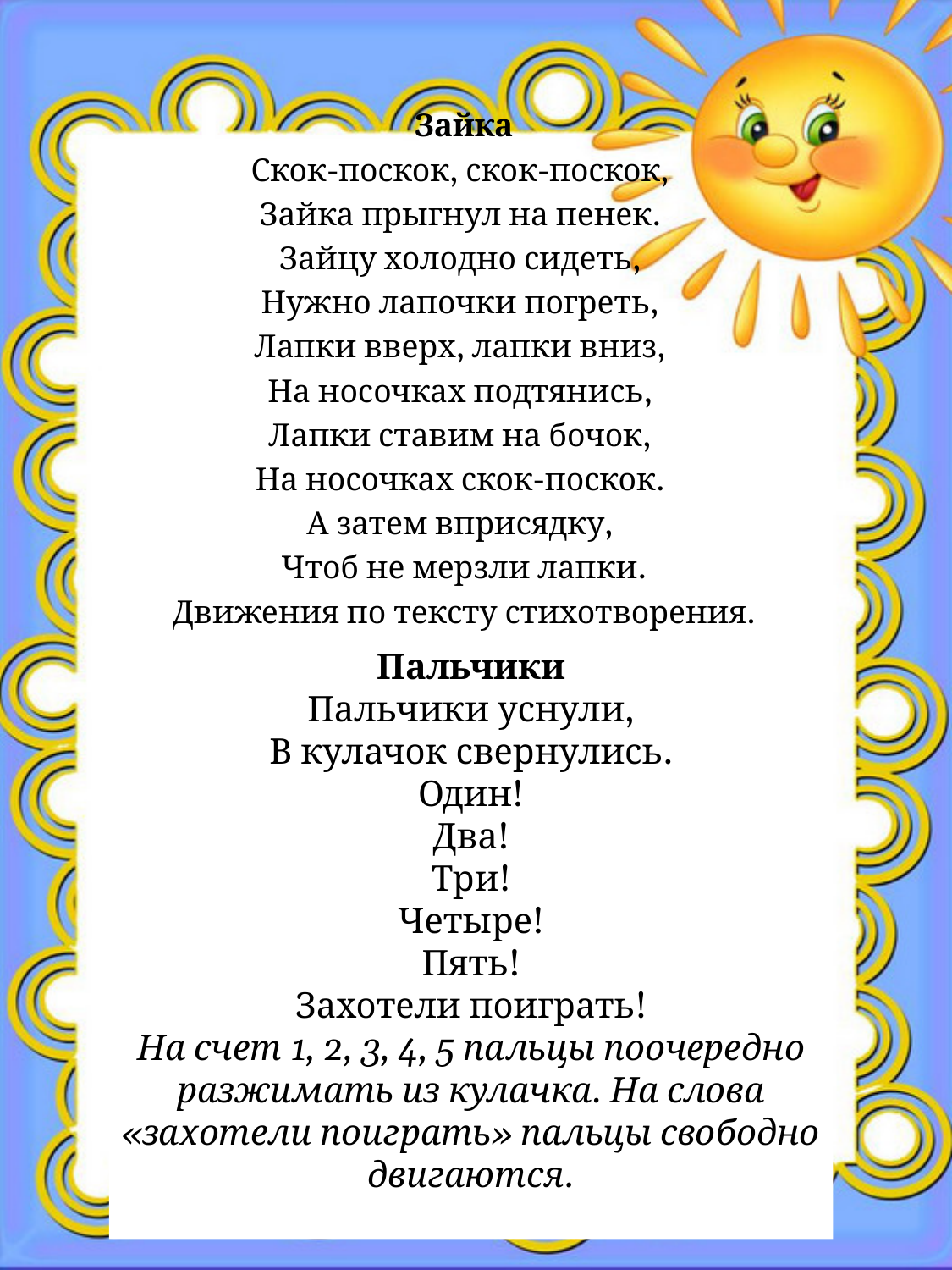

Зайка
Скок-поскок, скок-поскок,
Зайка прыгнул на пенек.
Зайцу холодно сидеть,
Нужно лапочки погреть,
Лапки вверх, лапки вниз,
На носочках подтянись,
Лапки ставим на бочок,
На носочках скок-поскок.
А затем вприсядку,
Чтоб не мерзли лапки.
Движения по тексту стихотворения.

Пальчики
Пальчики уснули,
В кулачок свернулись.
Один!
Два!
Три!
Четыре!
Пять!
Захотели поиграть!
На счет 1, 2, 3, 4, 5 пальцы поочередно разжимать из кулачка. На слова «захотели поиграть» пальцы свободно двигаются.